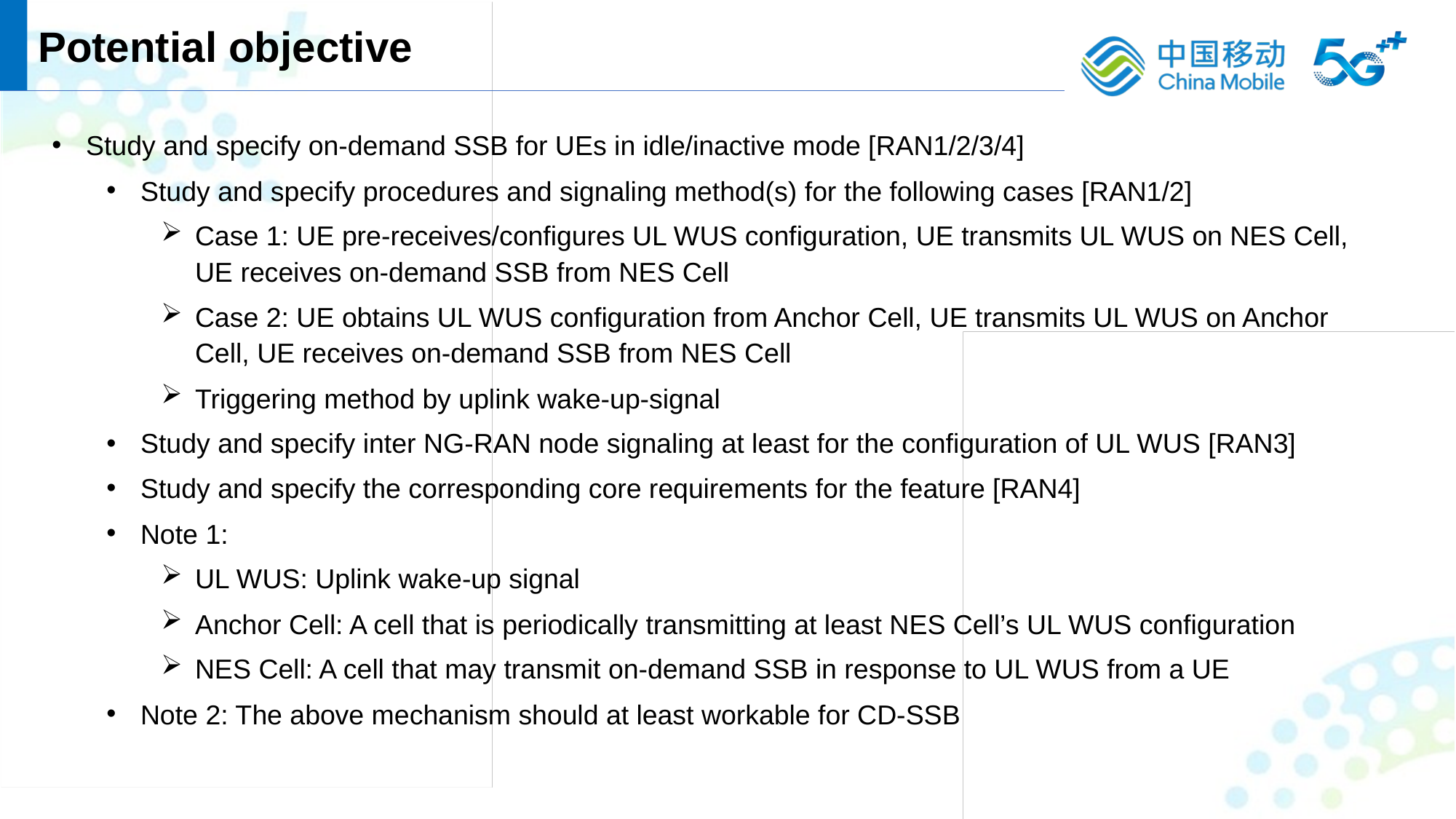

Potential objective
Study and specify on-demand SSB for UEs in idle/inactive mode [RAN1/2/3/4]
Study and specify procedures and signaling method(s) for the following cases [RAN1/2]
Case 1: UE pre-receives/configures UL WUS configuration, UE transmits UL WUS on NES Cell, UE receives on-demand SSB from NES Cell
Case 2: UE obtains UL WUS configuration from Anchor Cell, UE transmits UL WUS on Anchor Cell, UE receives on-demand SSB from NES Cell
Triggering method by uplink wake-up-signal
Study and specify inter NG-RAN node signaling at least for the configuration of UL WUS [RAN3]
Study and specify the corresponding core requirements for the feature [RAN4]
Note 1:
UL WUS: Uplink wake-up signal
Anchor Cell: A cell that is periodically transmitting at least NES Cell’s UL WUS configuration
NES Cell: A cell that may transmit on-demand SSB in response to UL WUS from a UE
Note 2: The above mechanism should at least workable for CD-SSB